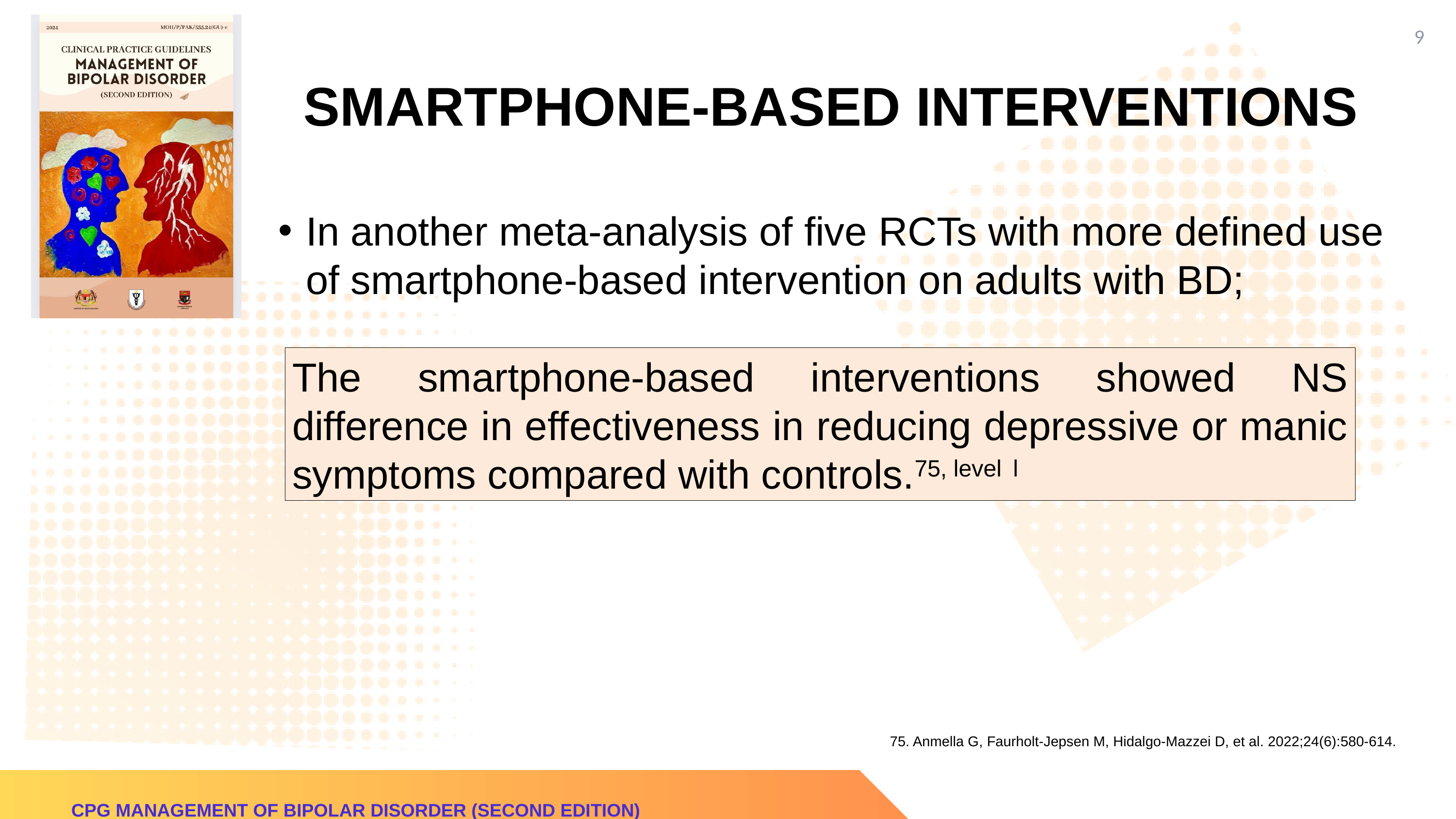

9
SMARTPHONE-BASED INTERVENTIONS

In another meta-analysis of five RCTs with more defined use of smartphone-based intervention on adults with BD;

The smartphone-based interventions showed NS difference in effectiveness in reducing depressive or manic symptoms compared with controls.75, level l
75. Anmella G, Faurholt-Jepsen M, Hidalgo-Mazzei D, et al. 2022;24(6):580-614.

CPG MANAGEMENT OF BIPOLAR DISORDER (SECOND EDITION)